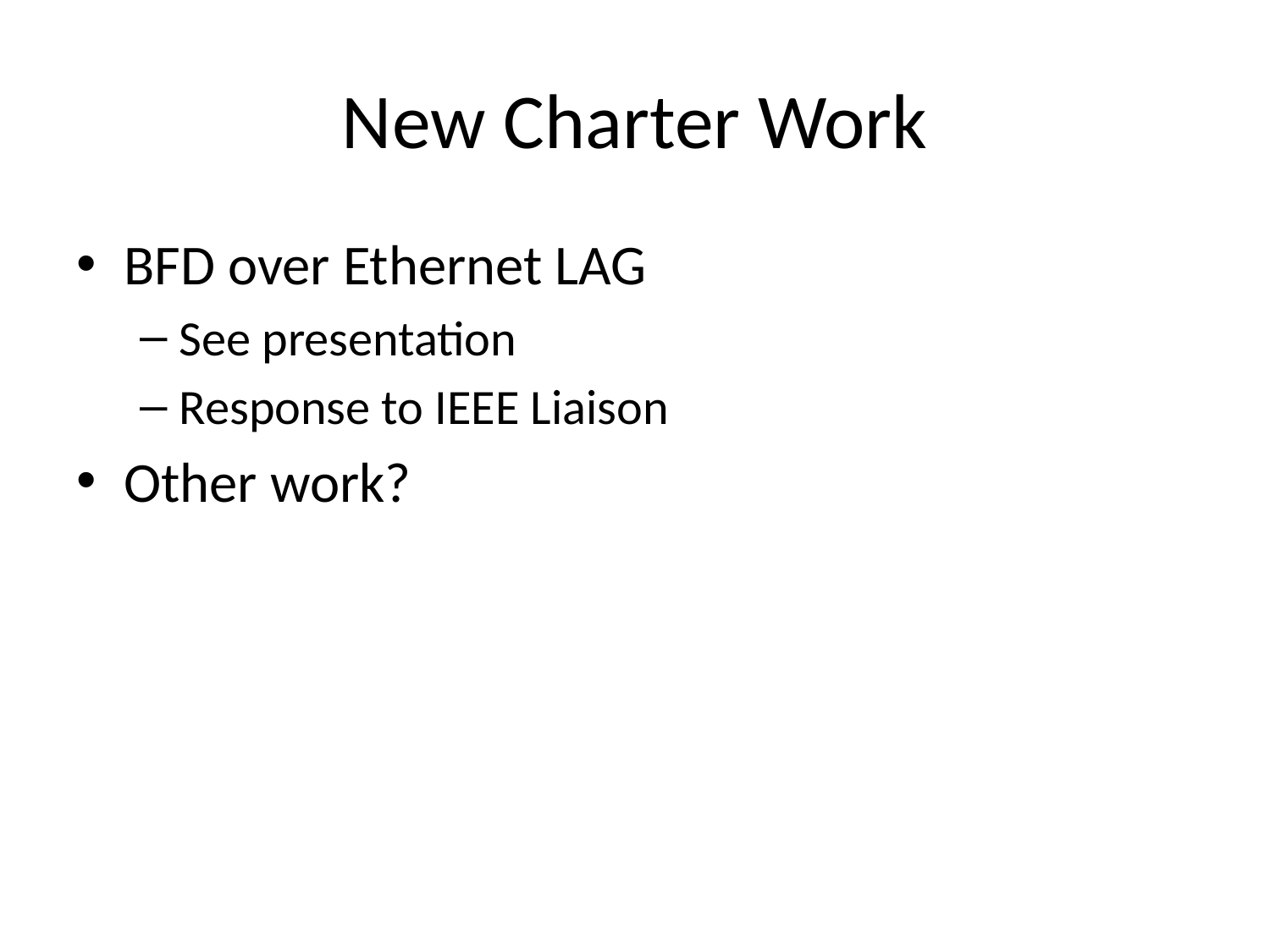

# New Charter Work
BFD over Ethernet LAG
See presentation
Response to IEEE Liaison
Other work?